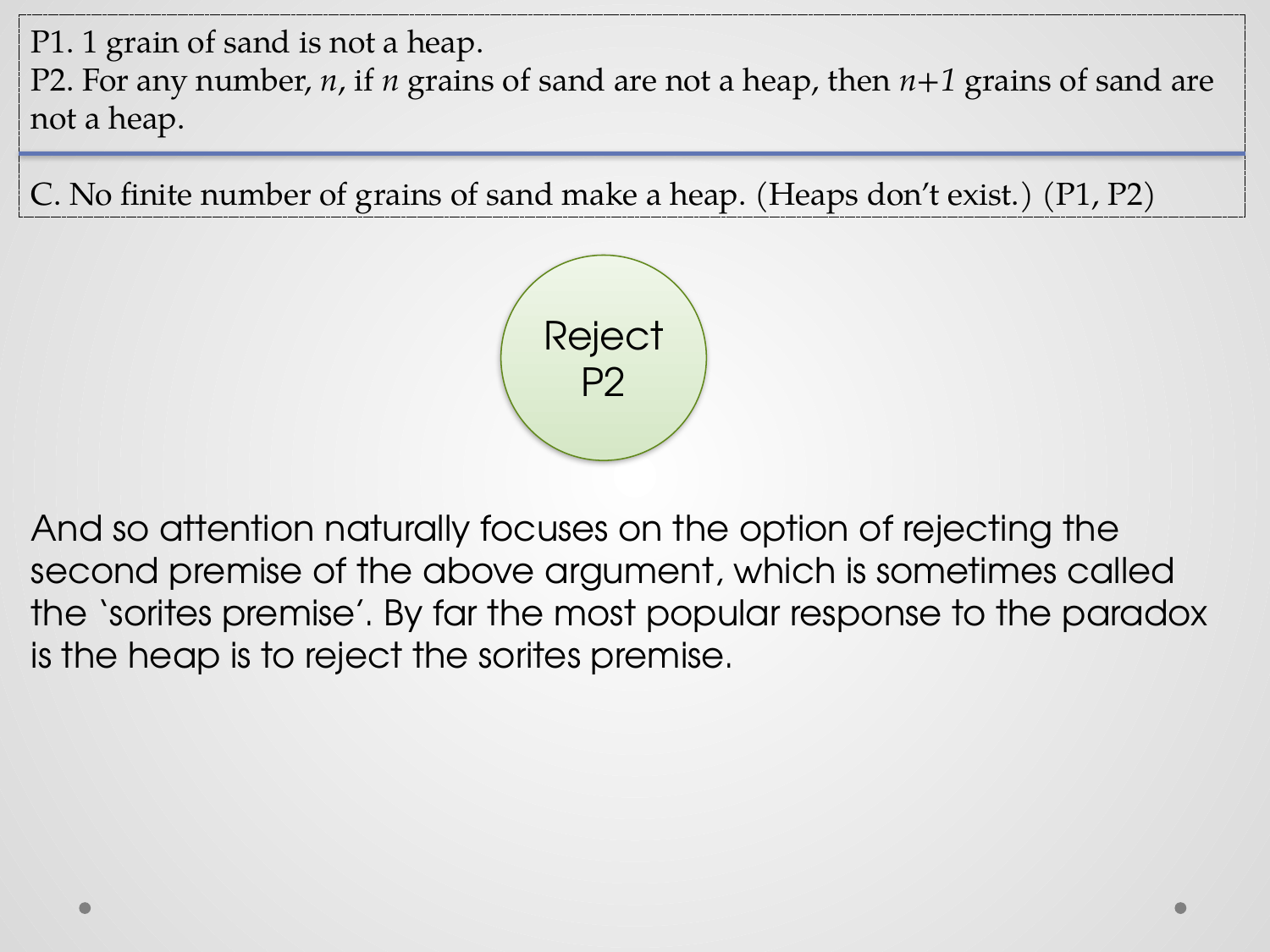

P1. 1 grain of sand is not a heap.
P2. For any number, n, if n grains of sand are not a heap, then n+1 grains of sand are not a heap.

C. No finite number of grains of sand make a heap. (Heaps don’t exist.) (P1, P2)
Reject P2
And so attention naturally focuses on the option of rejecting the second premise of the above argument, which is sometimes called the ‘sorites premise’. By far the most popular response to the paradox is the heap is to reject the sorites premise.